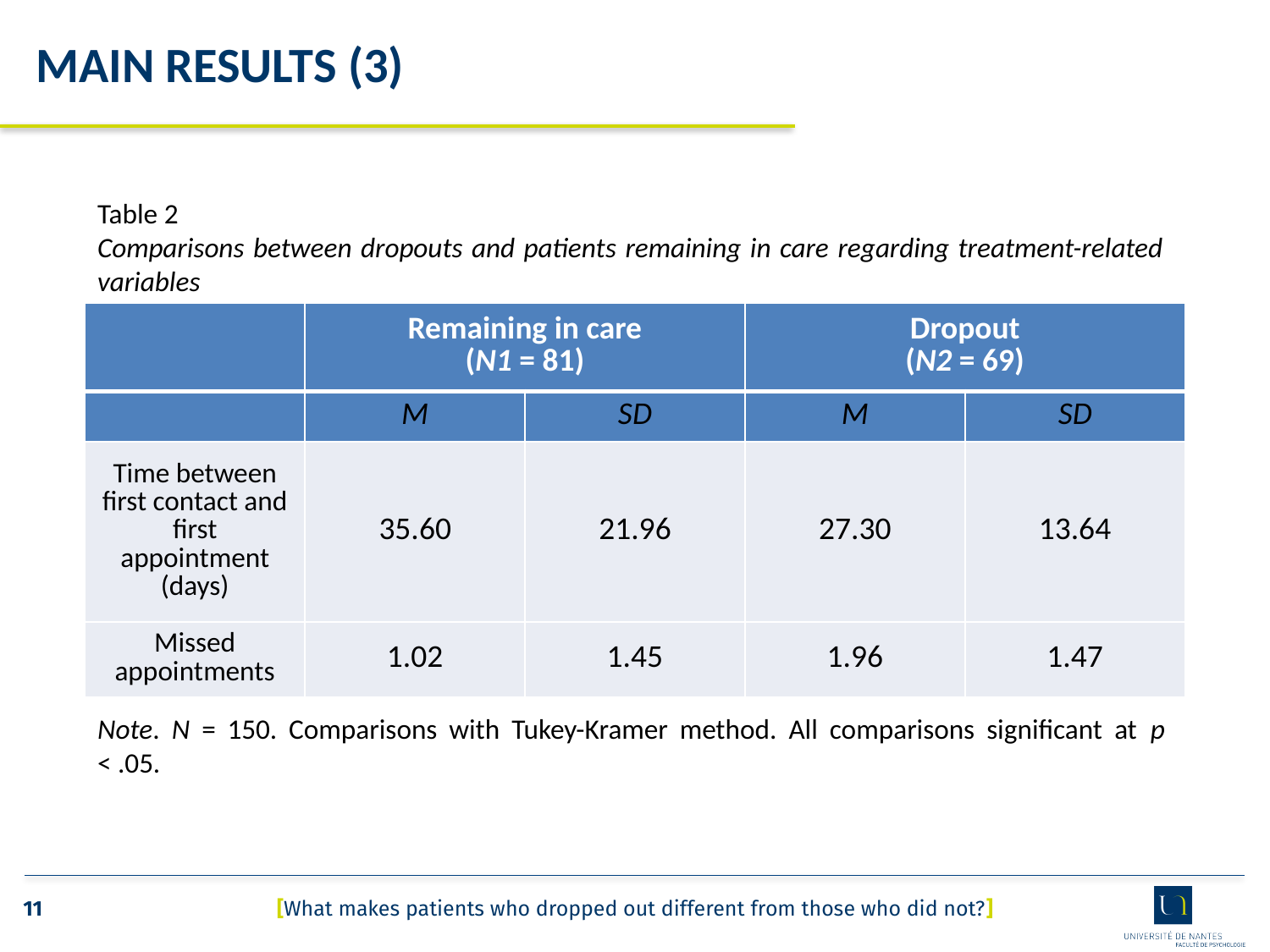

MAIN RESULTS (3)
Table 2
Comparisons between dropouts and patients remaining in care regarding treatment-related variables
|  | Remaining in care (N1 = 81) |  | Dropout (N2 = 69) |  |
| --- | --- | --- | --- | --- |
|  | M | SD | M | SD |
| Time between first contact and first appointment (days) | 35.60 | 21.96 | 27.30 | 13.64 |
| Missed appointments | 1.02 | 1.45 | 1.96 | 1.47 |
Note. N = 150. Comparisons with Tukey-Kramer method. All comparisons significant at p < .05.
[What makes patients who dropped out different from those who did not?]